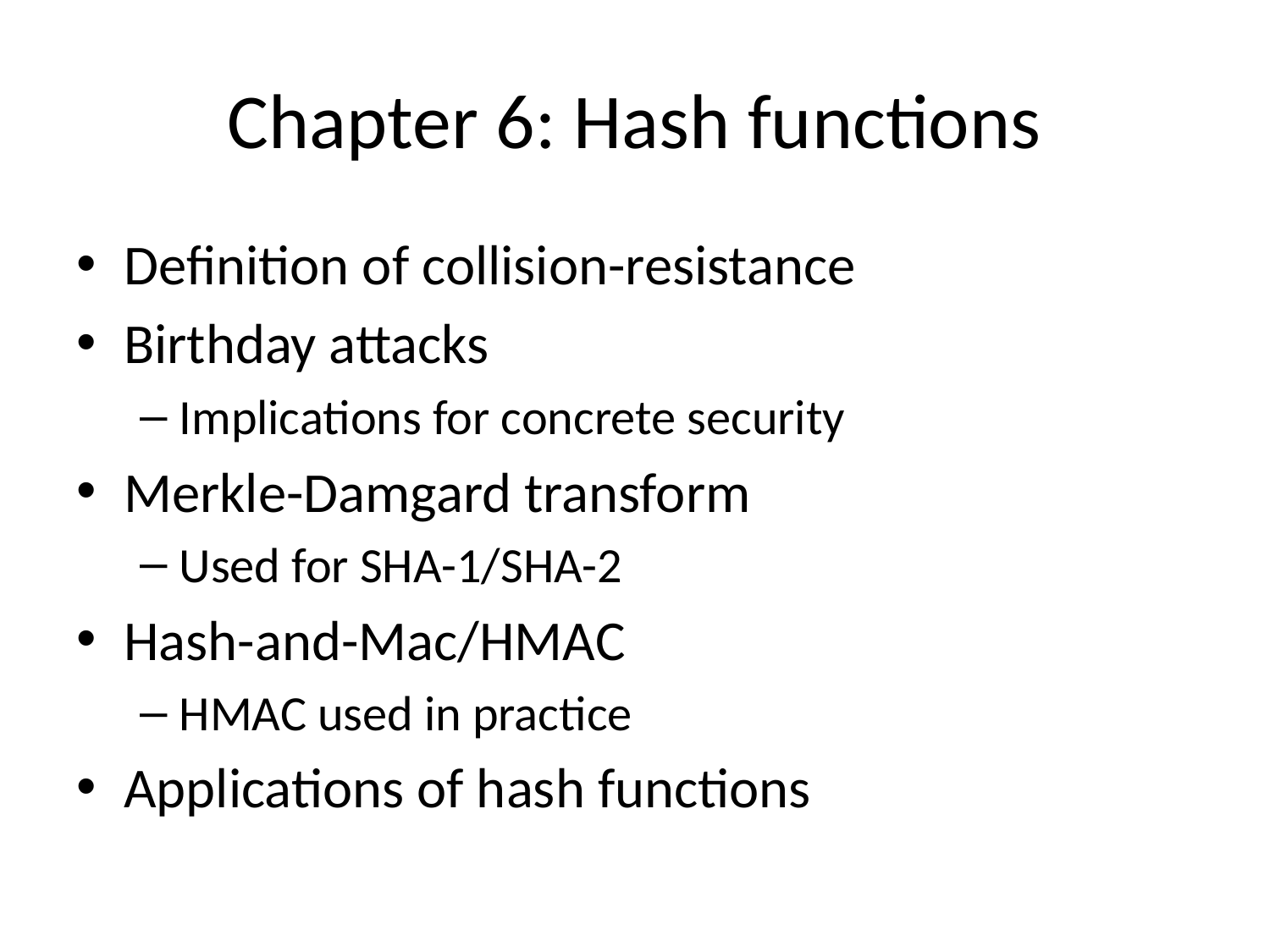

# Chapter 6: Hash functions
Definition of collision-resistance
Birthday attacks
Implications for concrete security
Merkle-Damgard transform
Used for SHA-1/SHA-2
Hash-and-Mac/HMAC
HMAC used in practice
Applications of hash functions